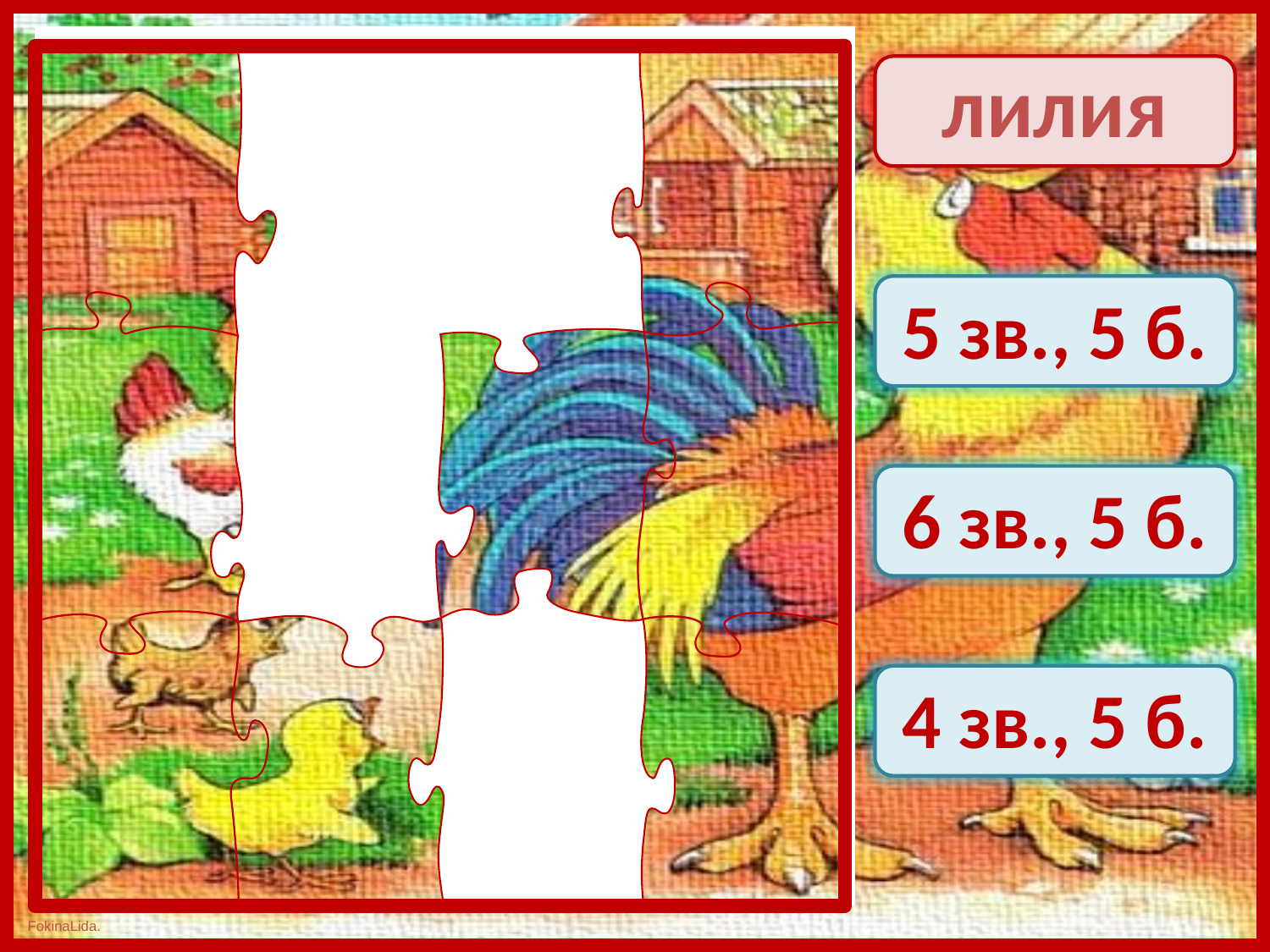

лилия
5 зв., 5 б.

6 зв., 5 б.

4 зв., 5 б.